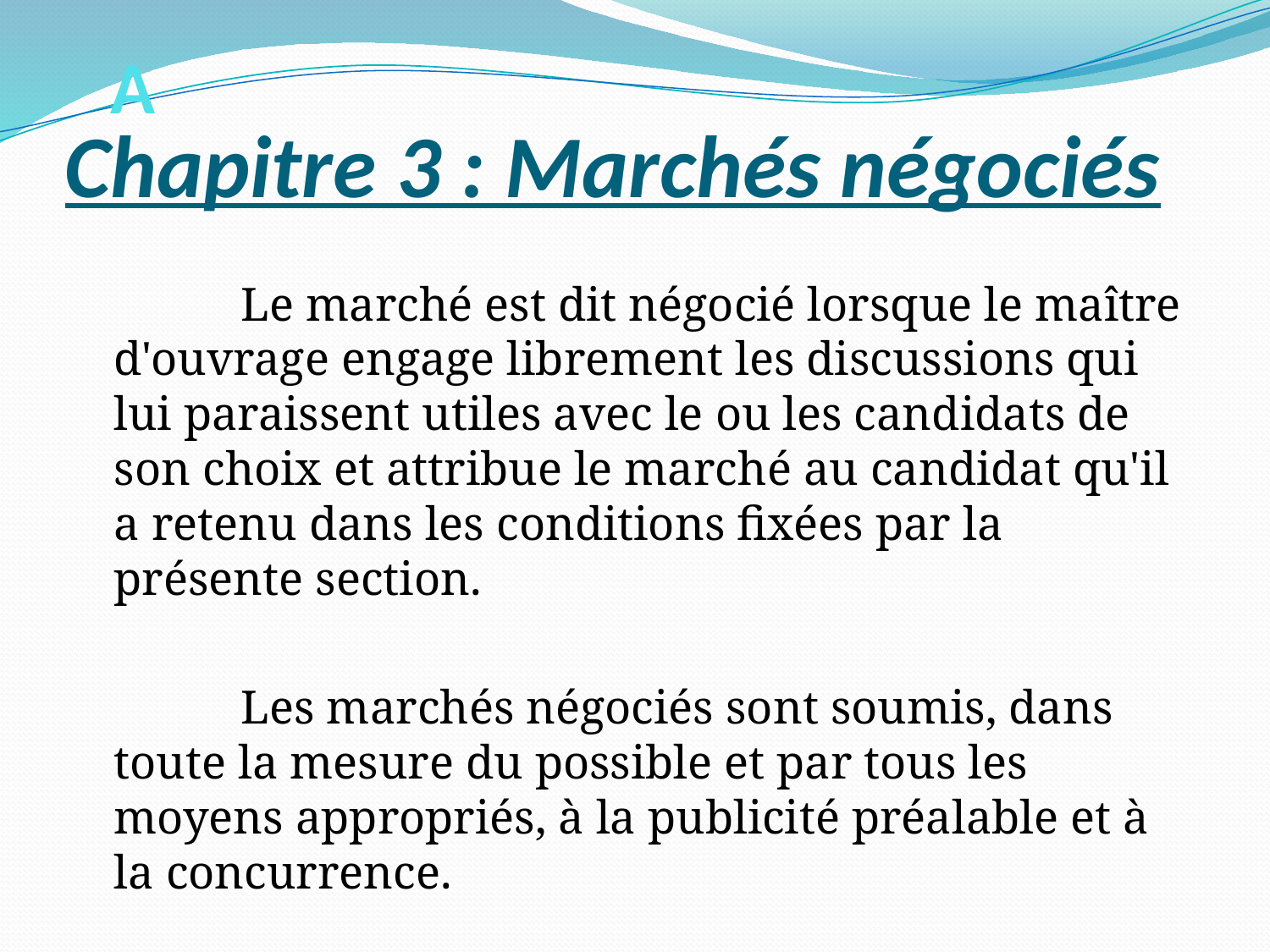

A
# Chapitre 3 : Marchés négociés
		Le marché est dit négocié lorsque le maître d'ouvrage engage librement les discussions qui lui paraissent utiles avec le ou les candidats de son choix et attribue le marché au candidat qu'il a retenu dans les conditions fixées par la présente section.

		Les marchés négociés sont soumis, dans toute la mesure du possible et par tous les moyens appropriés, à la publicité préalable et à la concurrence.